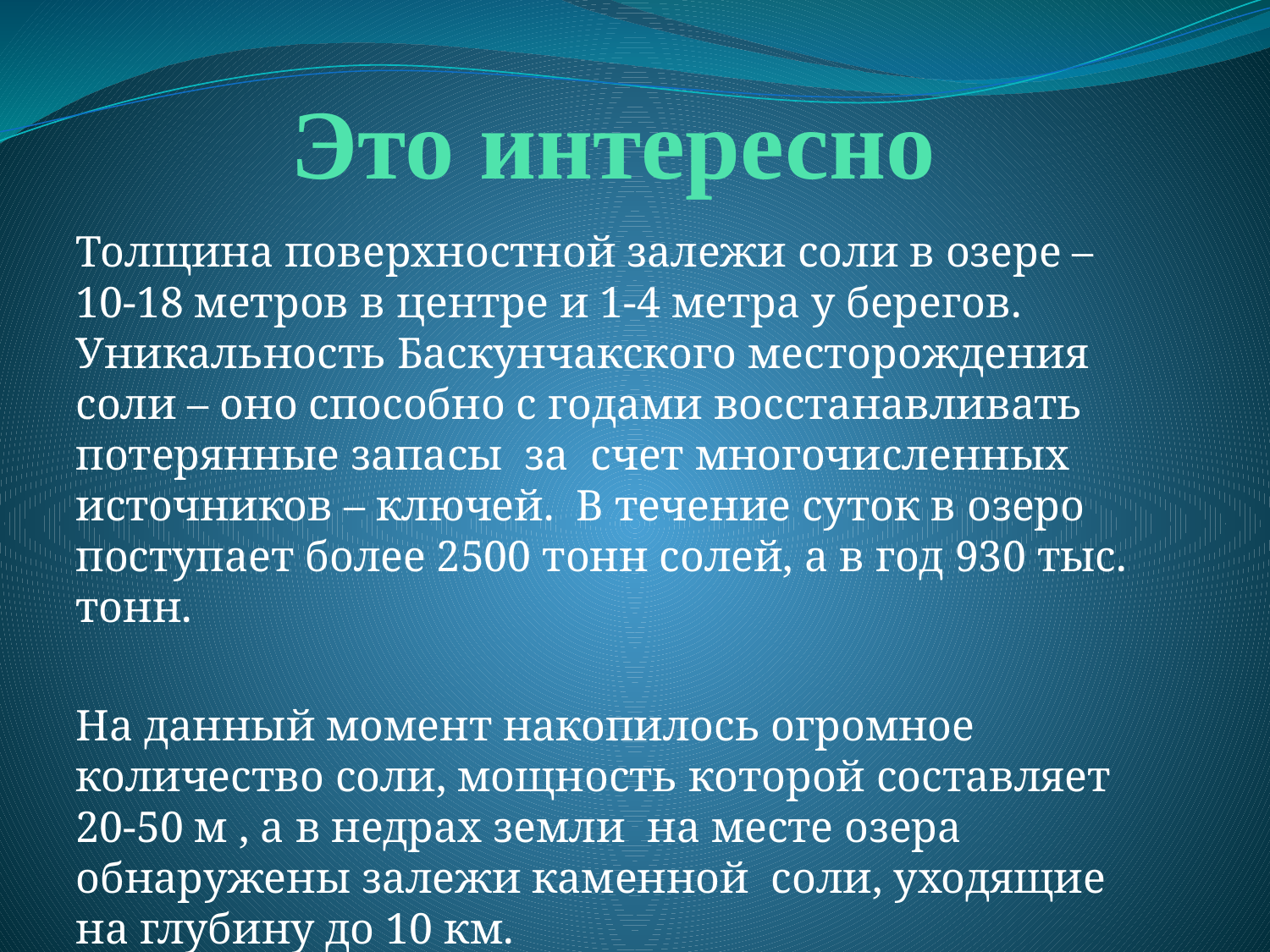

# Это интересно
Толщина поверхностной залежи соли в озере – 10-18 метров в центре и 1-4 метра у берегов. Уникальность Баскунчакского месторождения соли – оно способно с годами восстанавливать потерянные запасы  за  счет многочисленных источников – ключей.  В течение суток в озеро поступает более 2500 тонн солей, а в год 930 тыс. тонн.

На данный момент накопилось огромное количество соли, мощность которой составляет 20-50 м , а в недрах земли  на месте озера обнаружены залежи каменной  соли, уходящие на глубину до 10 км.